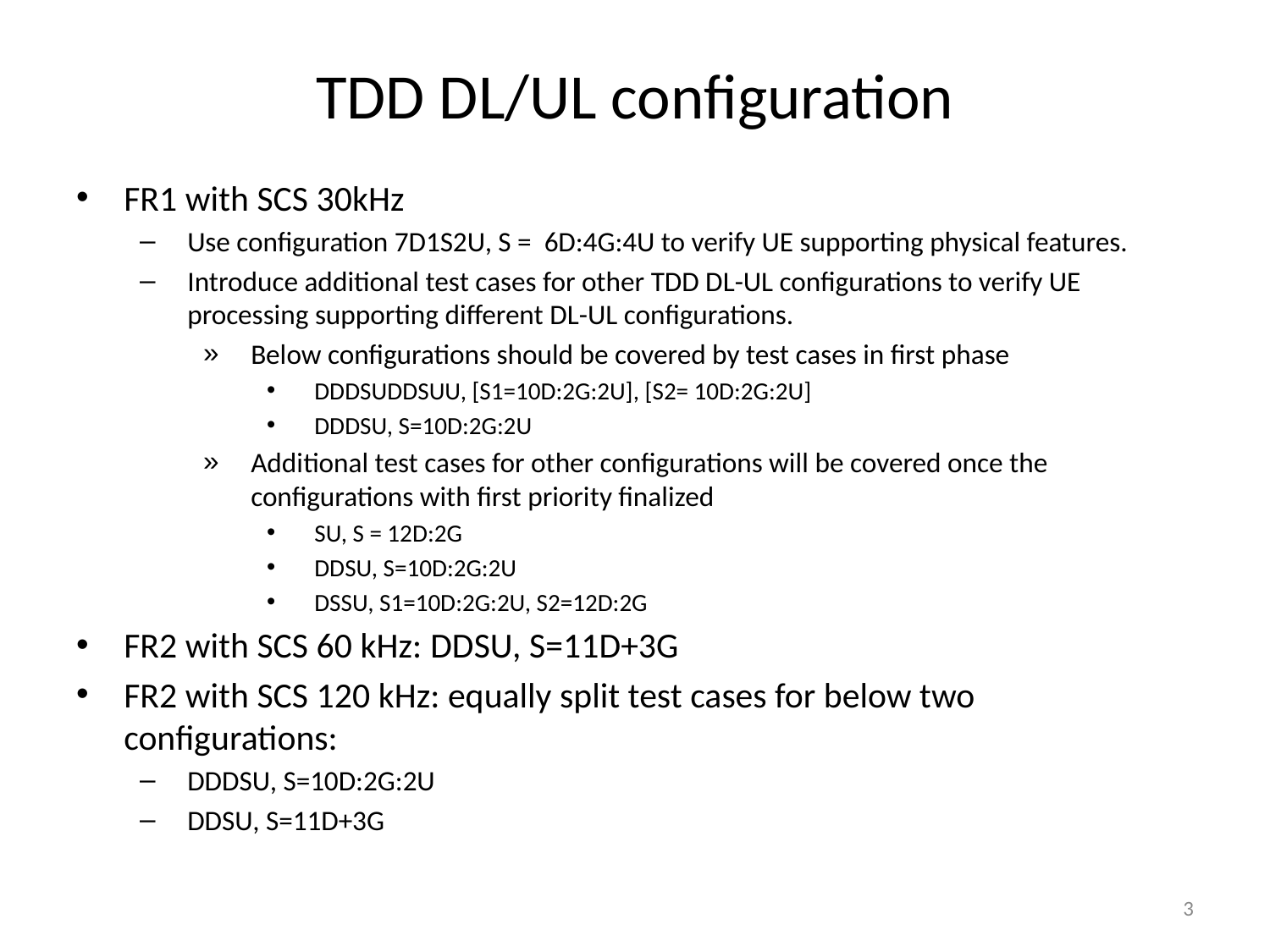

# TDD DL/UL configuration
FR1 with SCS 30kHz
Use configuration 7D1S2U, S =  6D:4G:4U to verify UE supporting physical features.
Introduce additional test cases for other TDD DL-UL configurations to verify UE processing supporting different DL-UL configurations.
Below configurations should be covered by test cases in first phase
DDDSUDDSUU, [S1=10D:2G:2U], [S2= 10D:2G:2U]
DDDSU, S=10D:2G:2U
Additional test cases for other configurations will be covered once the configurations with first priority finalized
SU, S = 12D:2G
DDSU, S=10D:2G:2U
DSSU, S1=10D:2G:2U, S2=12D:2G
FR2 with SCS 60 kHz: DDSU, S=11D+3G
FR2 with SCS 120 kHz: equally split test cases for below two configurations:
DDDSU, S=10D:2G:2U
DDSU, S=11D+3G

3